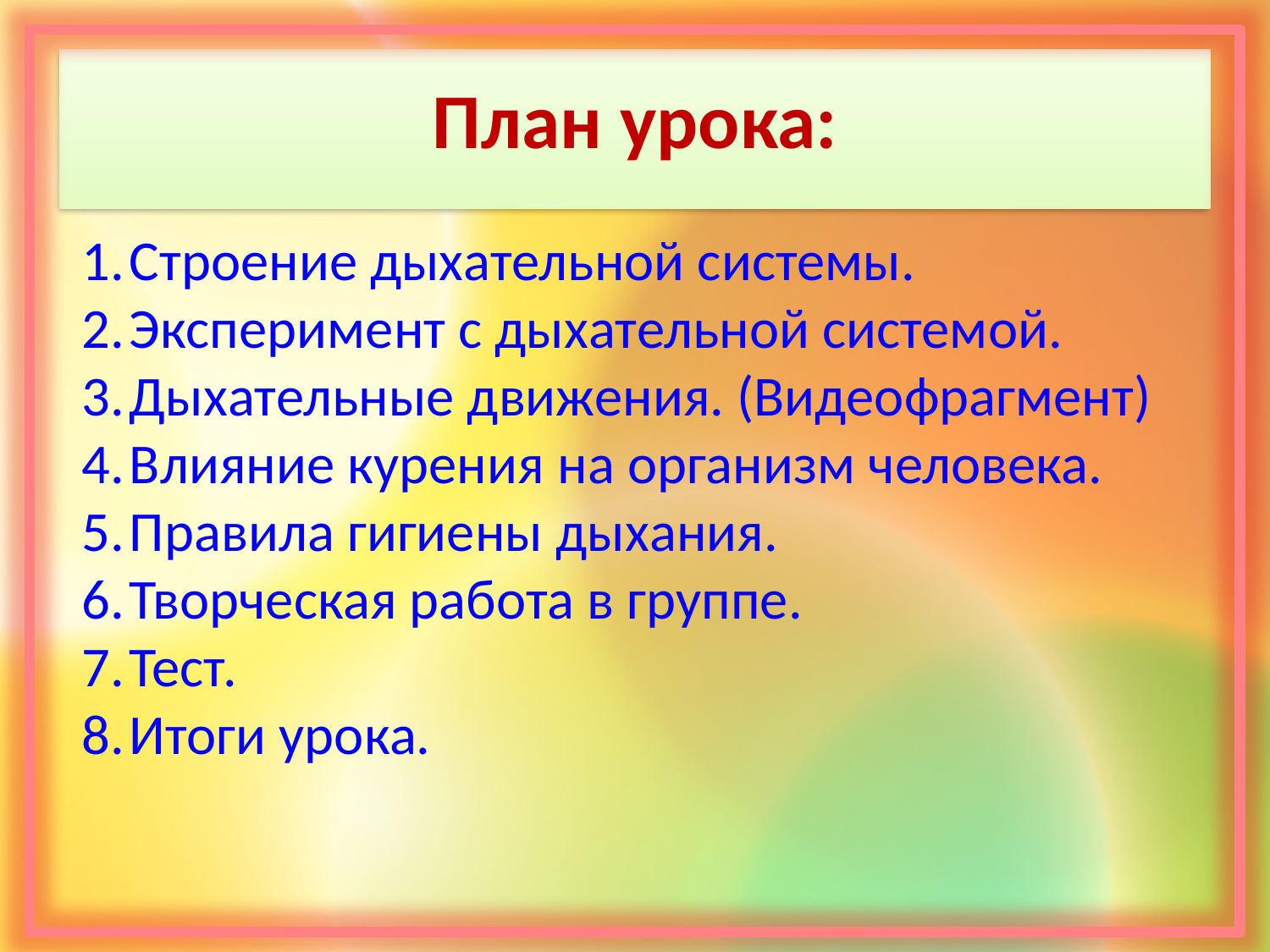

# План урока:
Строение дыхательной системы.
Эксперимент с дыхательной системой.
Дыхательные движения. (Видеофрагмент)
Влияние курения на организм человека.
Правила гигиены дыхания.
Творческая работа в группе.
Тест.
Итоги урока.